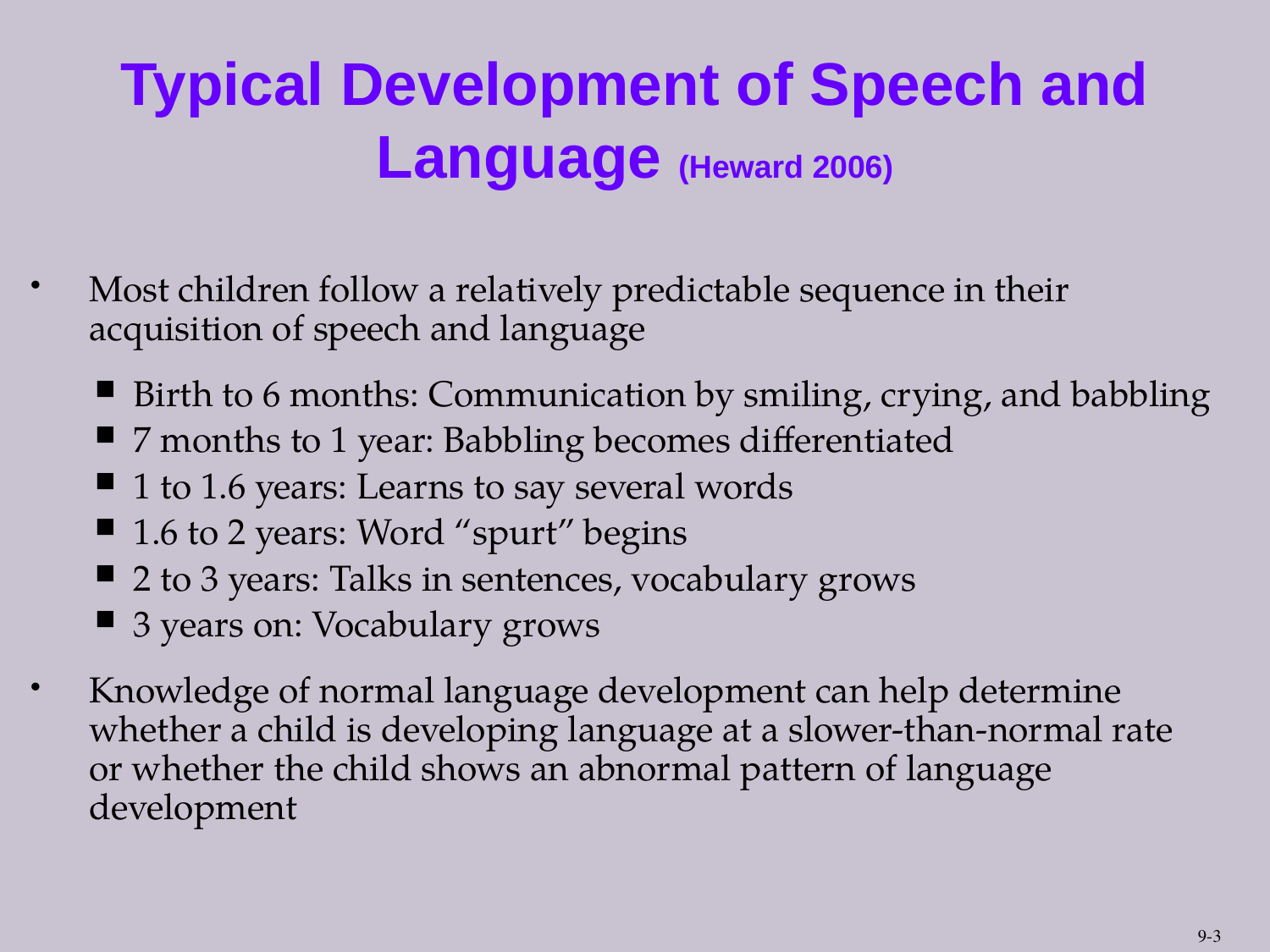

# Typical Development of Speech and Language (Heward 2006)
Most children follow a relatively predictable sequence in their acquisition of speech and language

Birth to 6 months: Communication by smiling, crying, and babbling
7 months to 1 year: Babbling becomes differentiated
1 to 1.6 years: Learns to say several words
1.6 to 2 years: Word “spurt” begins
2 to 3 years: Talks in sentences, vocabulary grows
3 years on: Vocabulary grows

Knowledge of normal language development can help determine whether a child is developing language at a slower-than-normal rate or whether the child shows an abnormal pattern of language development
9-3